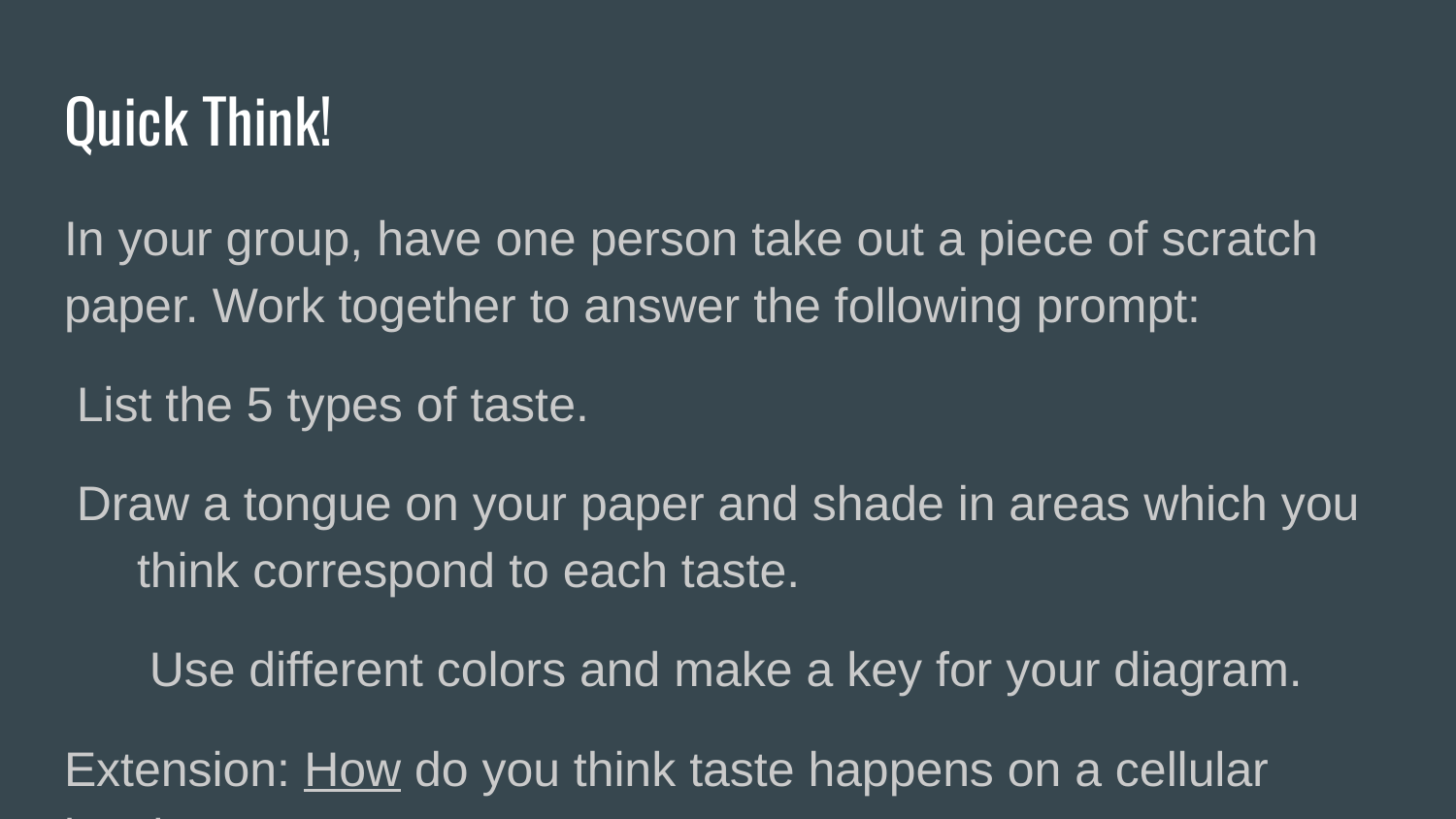

# Quick Think!
In your group, have one person take out a piece of scratch paper. Work together to answer the following prompt:
List the 5 types of taste.
Draw a tongue on your paper and shade in areas which you think correspond to each taste.
Use different colors and make a key for your diagram.
Extension: How do you think taste happens on a cellular level?